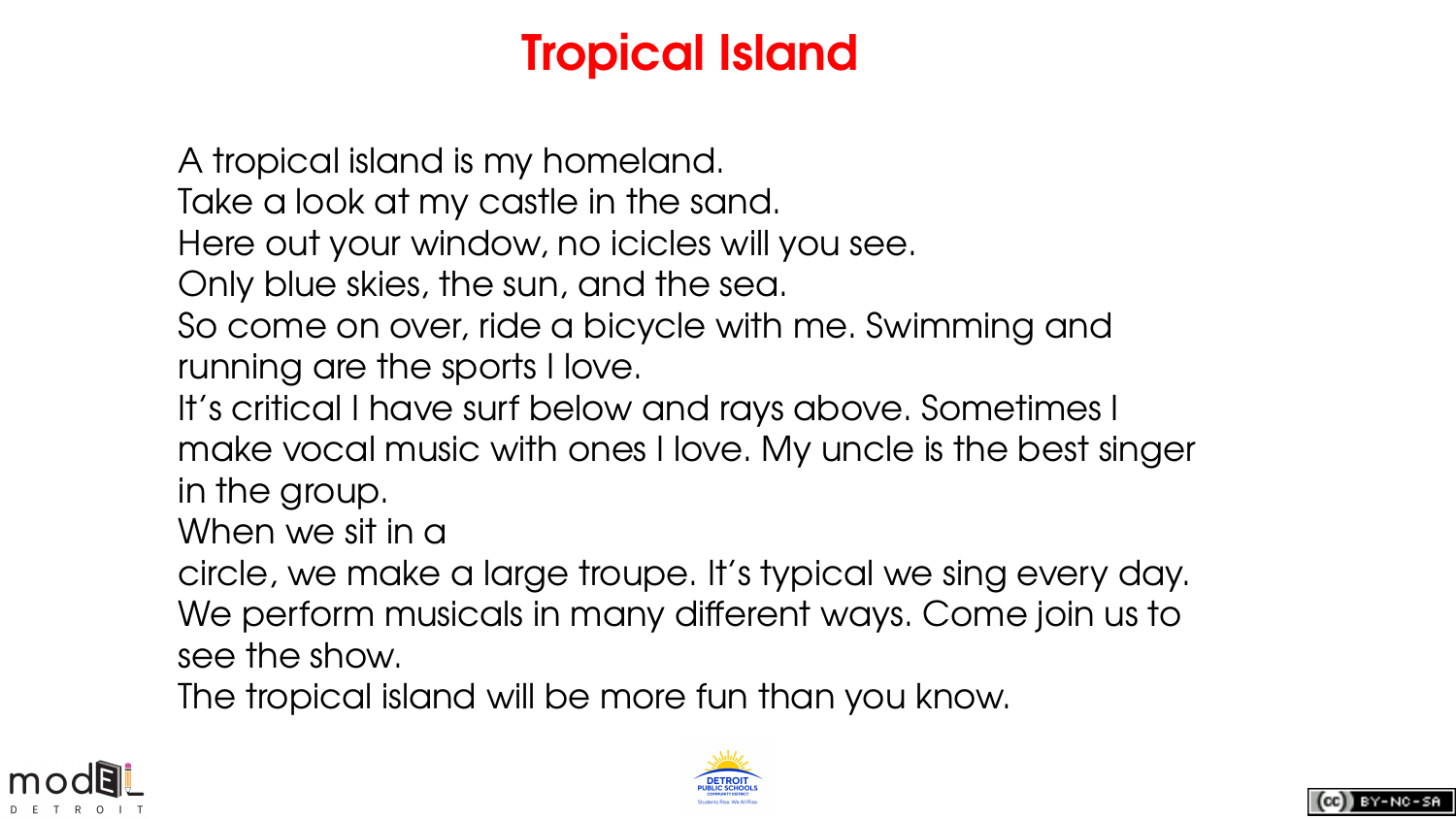

Tropical Island

A tropical island is my homeland.
Take a look at my castle in the sand.
Here out your window, no icicles will you see.
Only blue skies, the sun, and the sea.
So come on over, ride a bicycle with me. Swimming and running are the sports I love.
It’s critical I have surf below and rays above. Sometimes I make vocal music with ones I love. My uncle is the best singer in the group.
When we sit in a
circle, we make a large troupe. It’s typical we sing every day.
We perform musicals in many different ways. Come join us to see the show.
The tropical island will be more fun than you know.